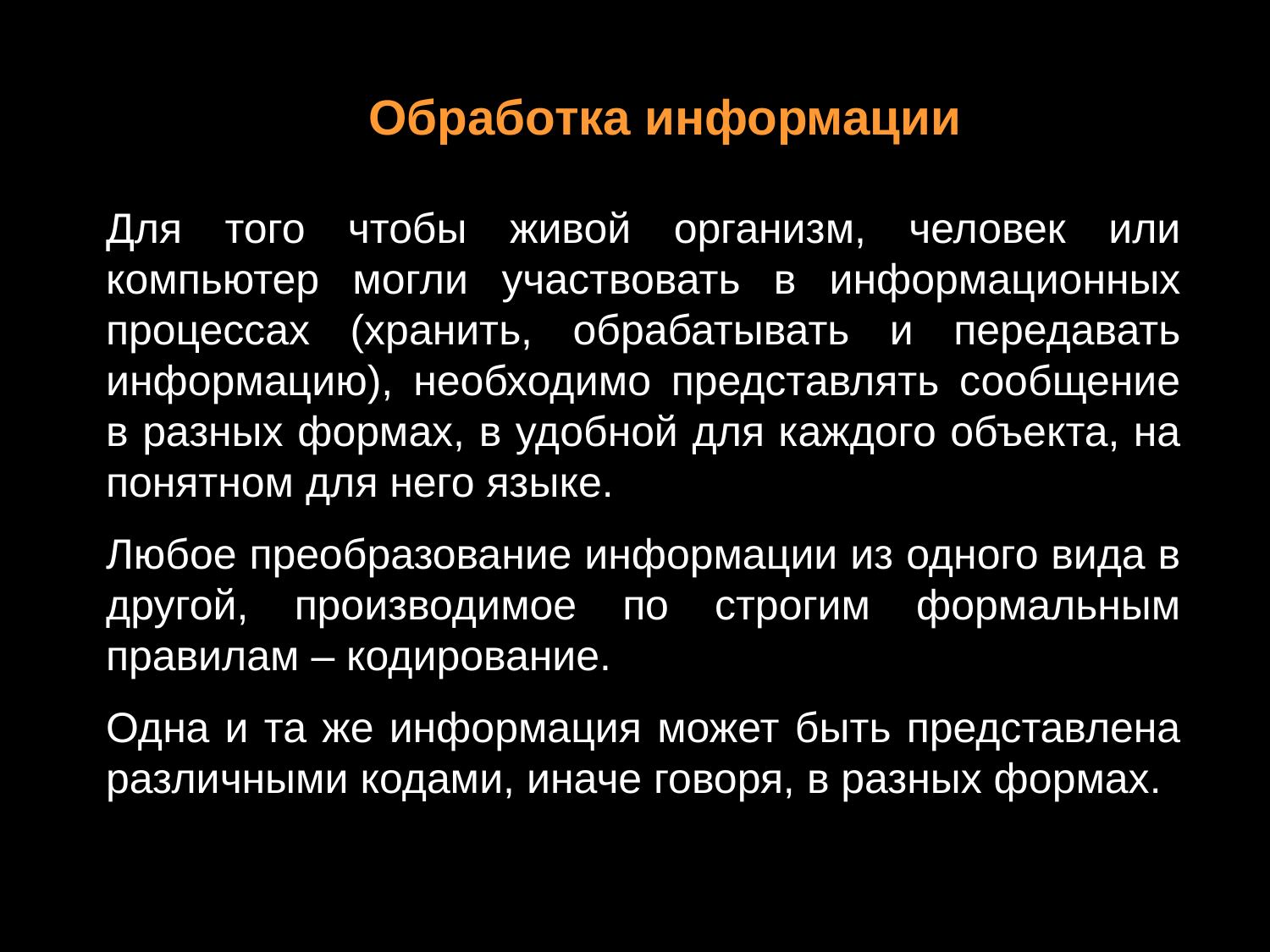

Обработка информации
Для того чтобы живой организм, человек или компьютер могли участвовать в информационных процессах (хранить, обрабатывать и передавать информацию), необходимо представлять сообщение в разных формах, в удобной для каждого объекта, на понятном для него языке.
Любое преобразование информации из одного вида в другой, производимое по строгим формальным правилам – кодирование.
Одна и та же информация может быть представлена различными кодами, иначе говоря, в разных формах.